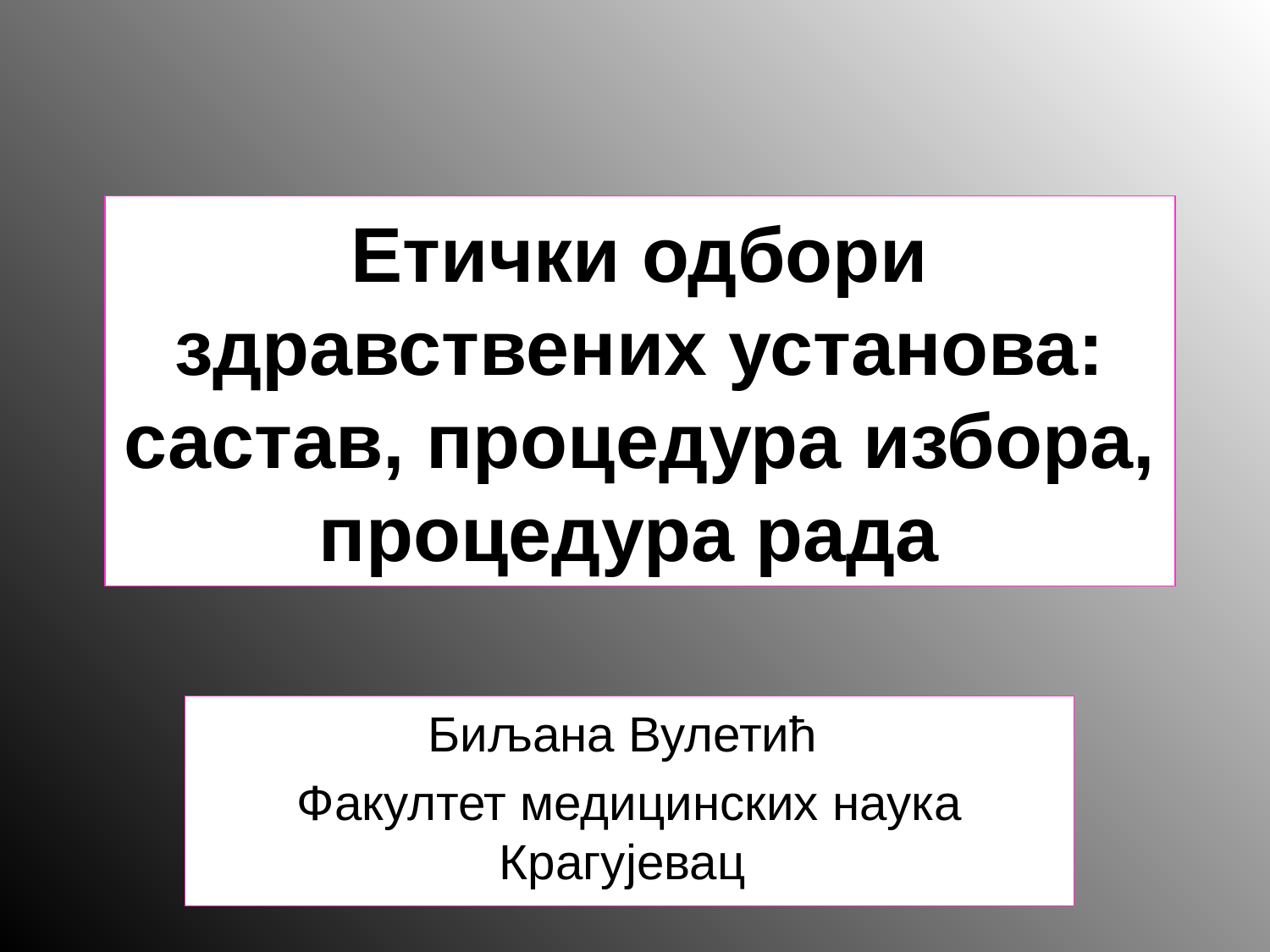

# Eтички одбори здравствених установа: састав, процедура избора, процедура рада
Биљана Вулетић
Факултет медицинских наука Крагујевац